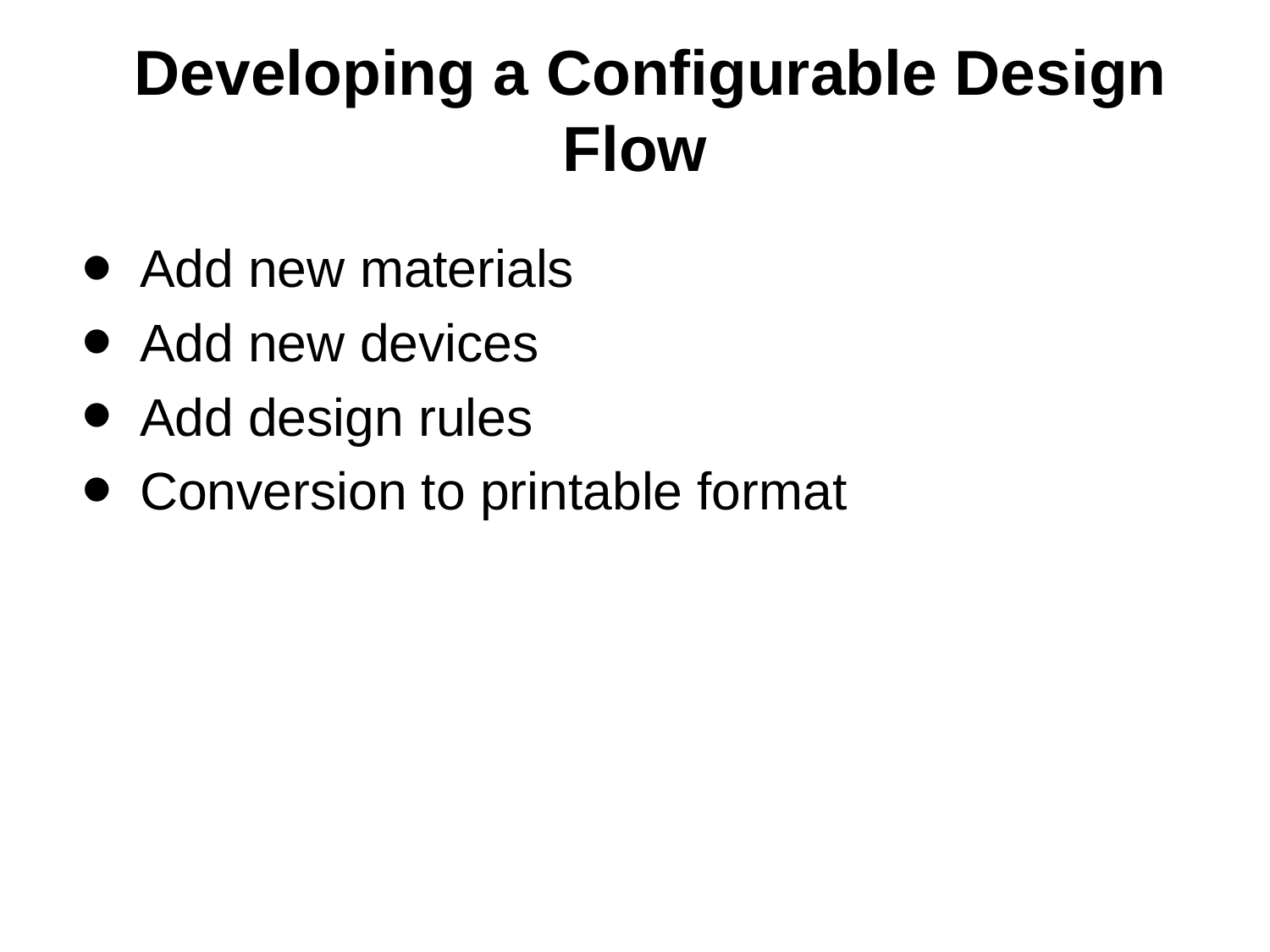

# Developing a Configurable Design Flow
Add new materials
Add new devices
Add design rules
Conversion to printable format